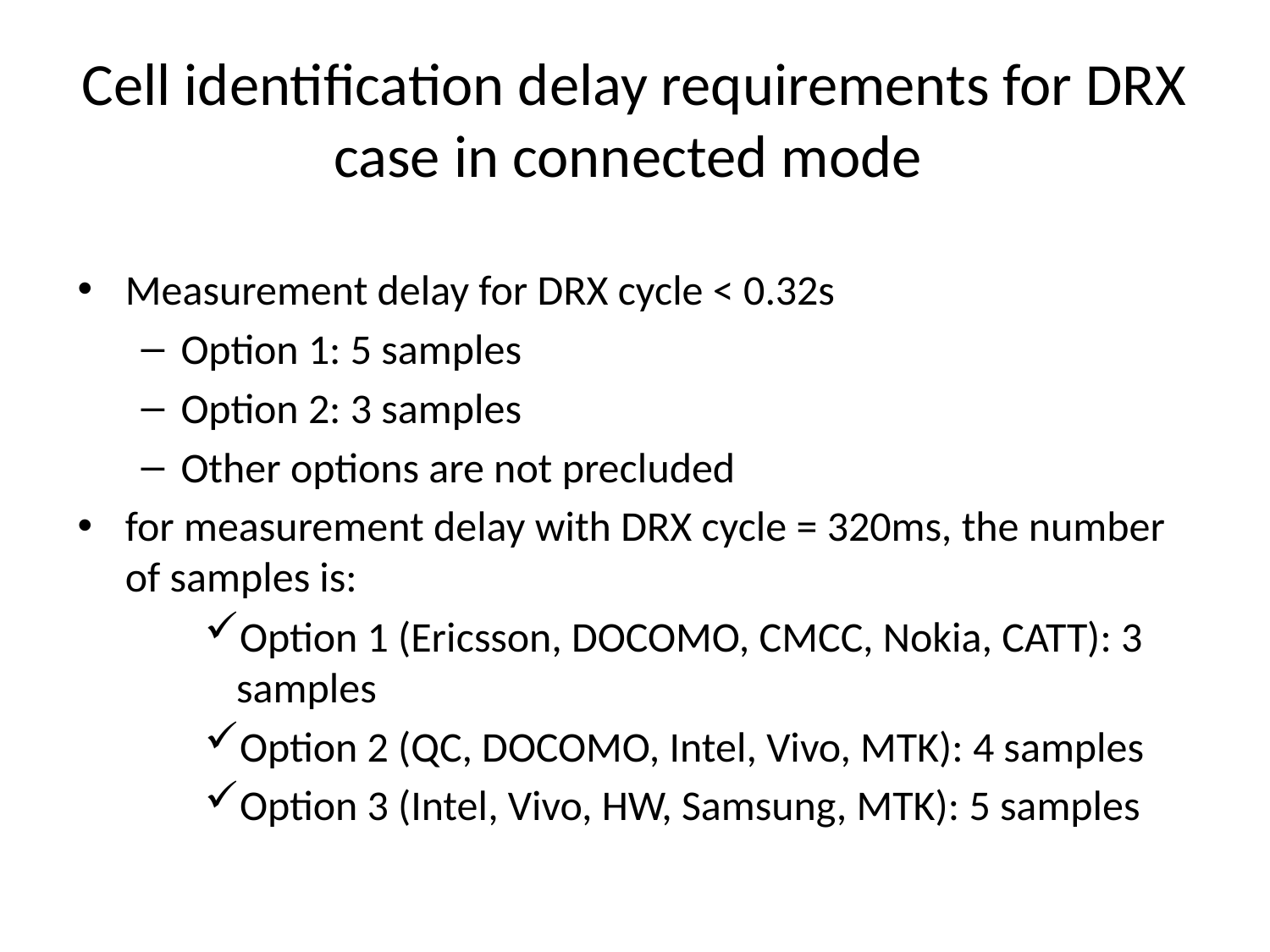

# Cell identification delay requirements for DRX case in connected mode
Measurement delay for DRX cycle < 0.32s
Option 1: 5 samples
Option 2: 3 samples
Other options are not precluded
for measurement delay with DRX cycle = 320ms, the number of samples is:
Option 1 (Ericsson, DOCOMO, CMCC, Nokia, CATT): 3 samples
Option 2 (QC, DOCOMO, Intel, Vivo, MTK): 4 samples
Option 3 (Intel, Vivo, HW, Samsung, MTK): 5 samples